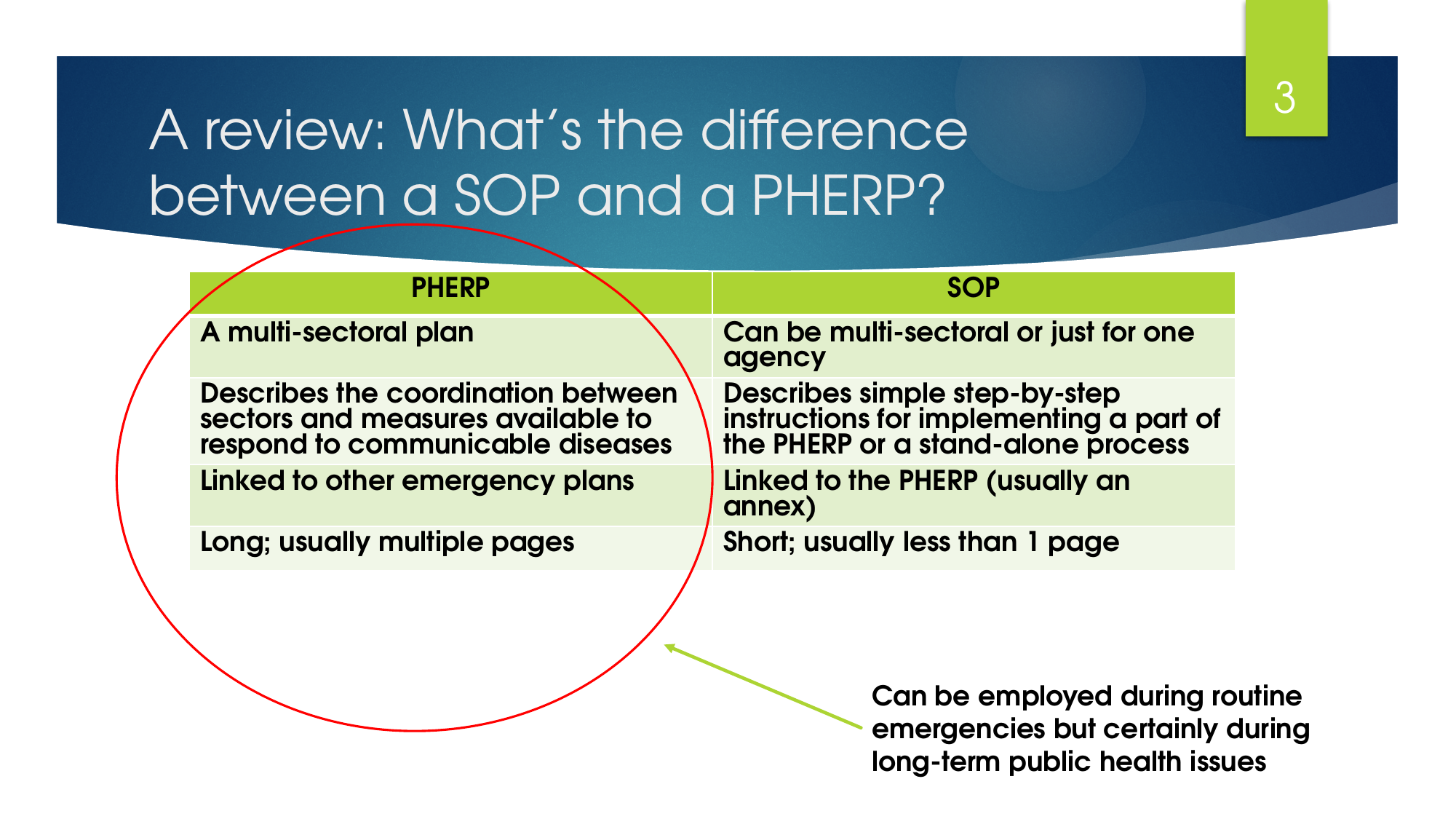

3
# A review: What’s the difference between a SOP and a PHERP?

| PHERP | SOP |
| --- | --- |
| A multi-sectoral plan | Can be multi-sectoral or just for one agency |
| Describes the coordination between sectors and measures available to respond to communicable diseases | Describes simple step-by-step instructions for implementing a part of the PHERP or a stand-alone process |
| Linked to other emergency plans | Linked to the PHERP (usually an annex) |
| Long; usually multiple pages | Short; usually less than 1 page |
Can be employed during routine emergencies but certainly during long-term public health issues